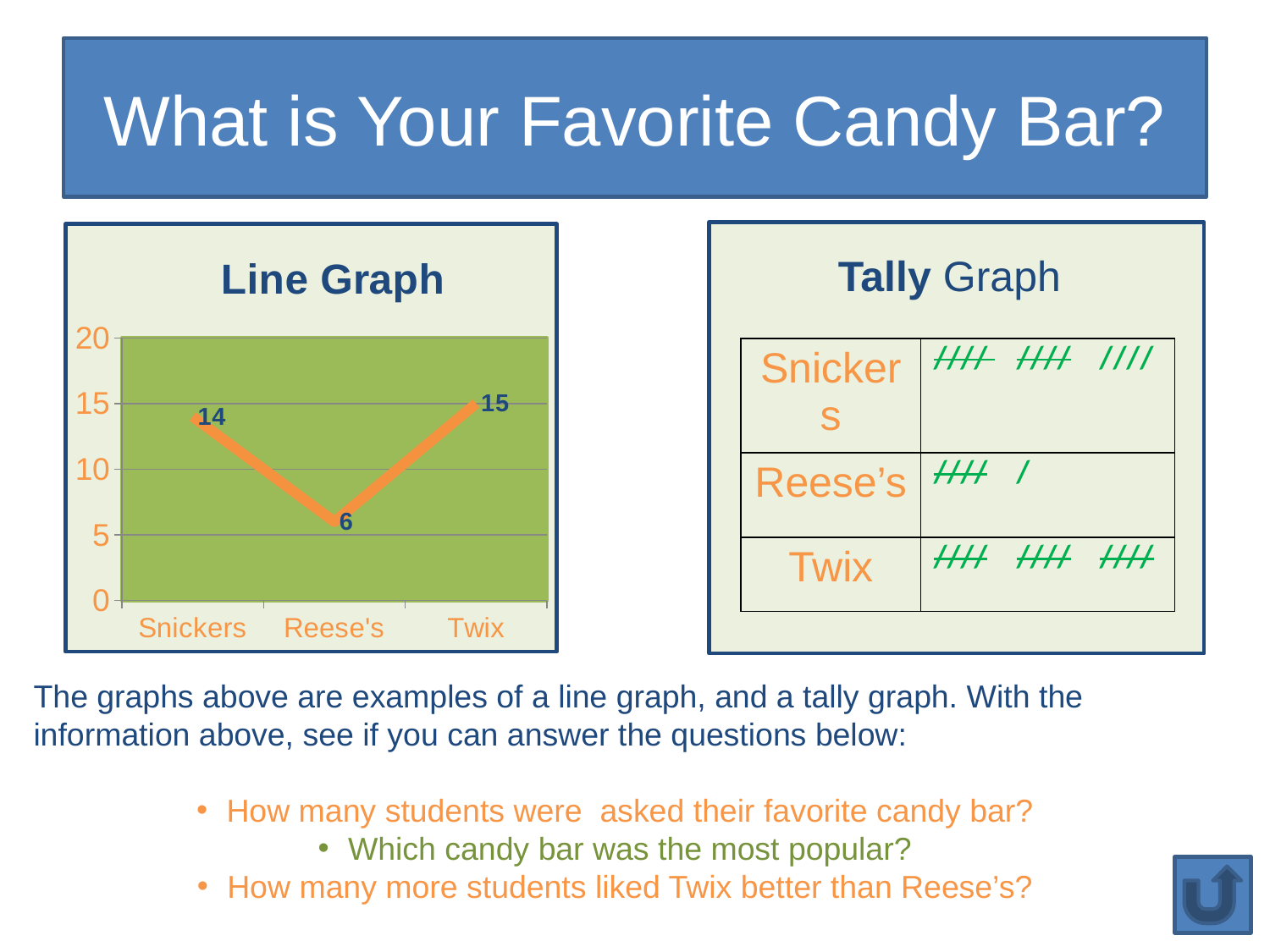

# What is Your Favorite Candy Bar?

### Chart: Line Graph

| Category | Line Graph |
|---|---|
| Snickers | 14.0 |
| Reese's | 6.0 |
| Twix | 15.0 |
Tally Graph
| Snickers | //// //// //// |
| --- | --- |
| Reese’s | //// / |
| Twix | //// //// //// |
The graphs above are examples of a line graph, and a tally graph. With the information above, see if you can answer the questions below:

How many students were  asked their favorite candy bar?
Which candy bar was the most popular?
How many more students liked Twix better than Reese’s?